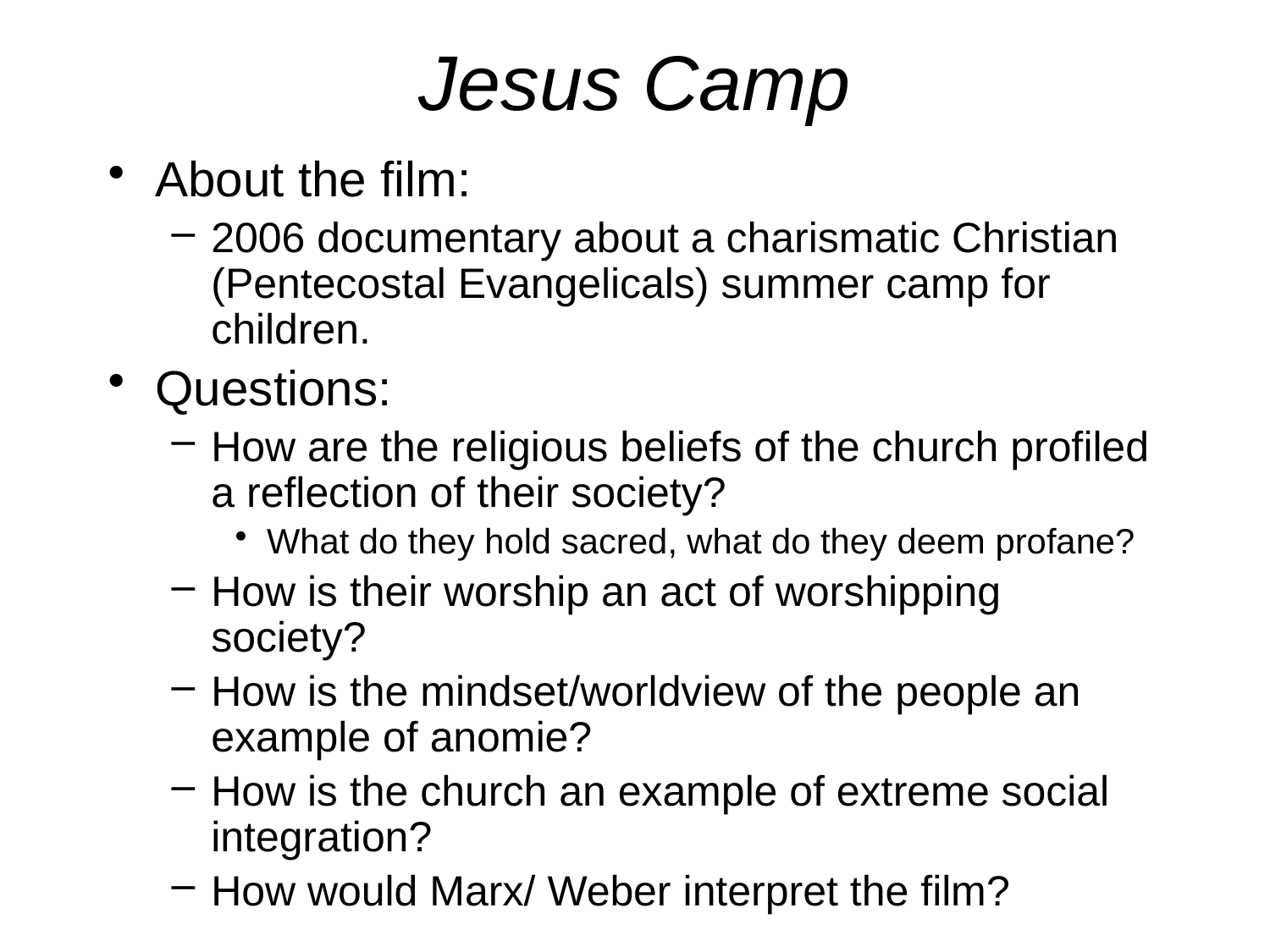

# Jesus Camp
About the film:
2006 documentary about a charismatic Christian (Pentecostal Evangelicals) summer camp for children.
Questions:
How are the religious beliefs of the church profiled a reflection of their society?
What do they hold sacred, what do they deem profane?
How is their worship an act of worshipping society?
How is the mindset/worldview of the people an example of anomie?
How is the church an example of extreme social integration?
How would Marx/ Weber interpret the film?